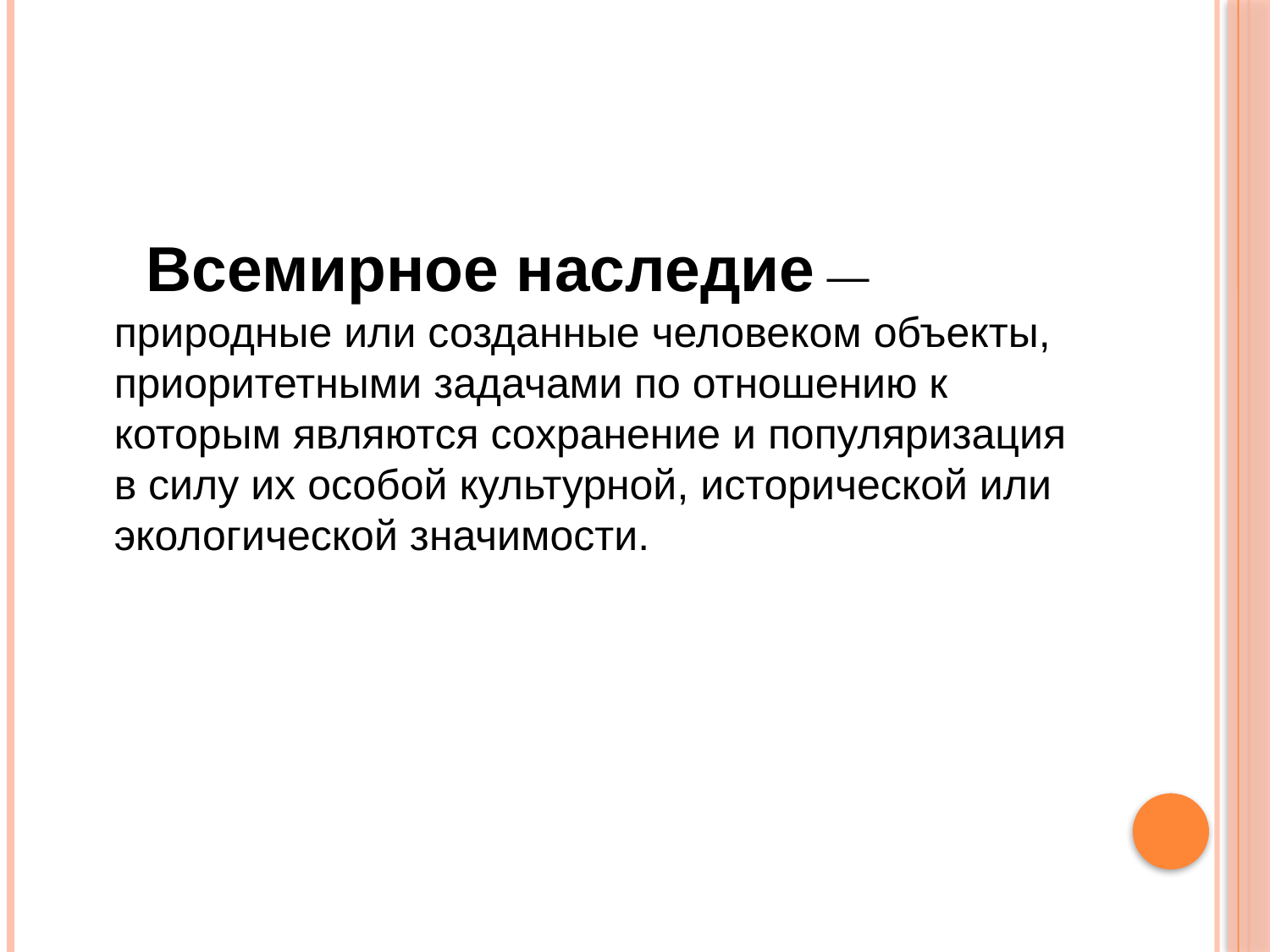

#
    Всемирное наследие — природные или созданные человеком объекты, приоритетными задачами по отношению к которым являются сохранение и популяризация в силу их особой культурной, исторической или экологической значимости.